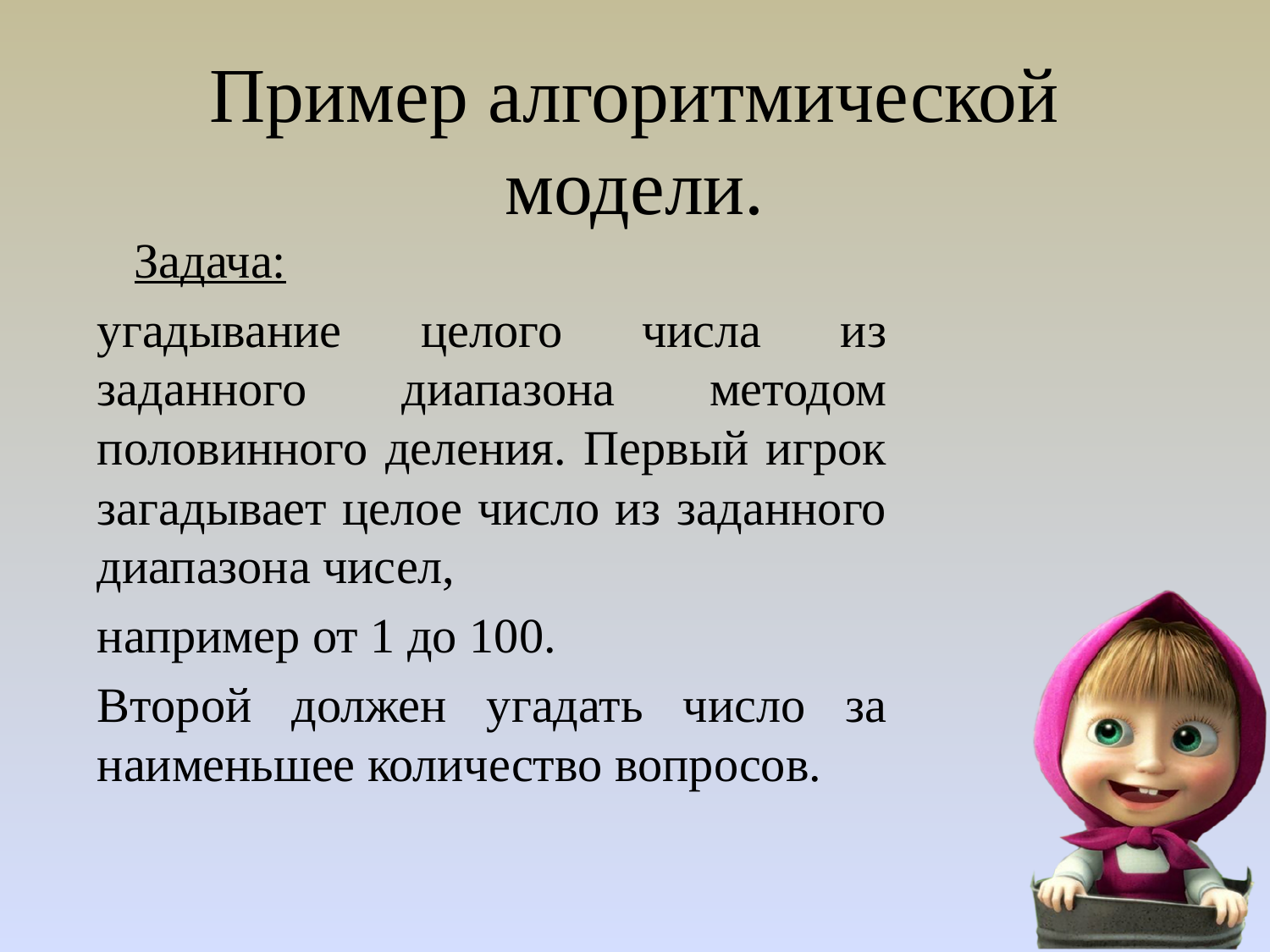

Пример алгоритмической модели.
   Задача:
угадывание целого числа из заданного диапазона методом половинного деления. Первый игрок загадывает целое число из заданного диапазона чисел,
например от 1 до 100.
Второй должен угадать число за наименьшее количество вопросов.